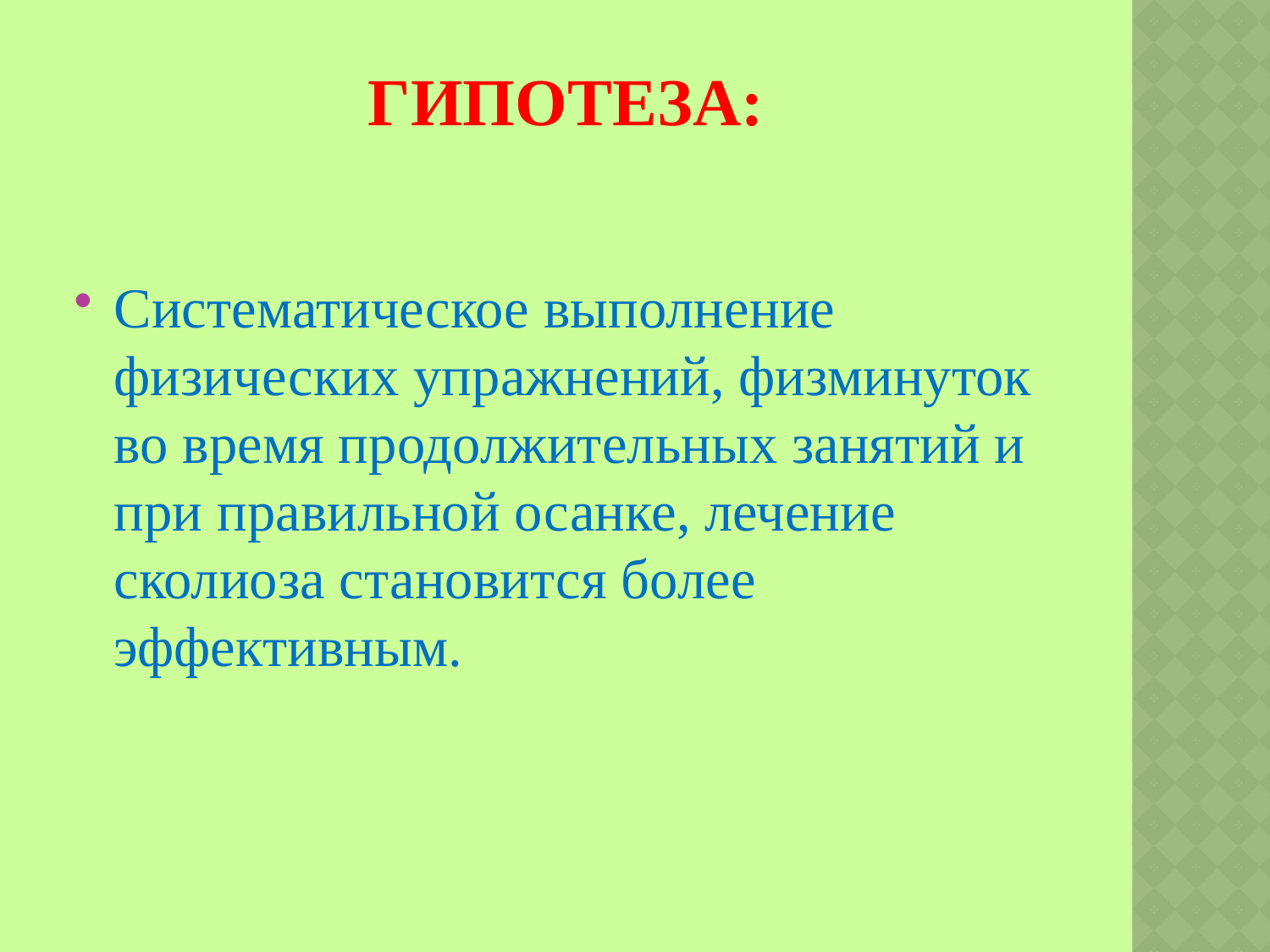

# Гипотеза:

Систематическое выполнение физических упражнений, физминуток во время продолжительных занятий и при правильной осанке, лечение сколиоза становится более эффективным.